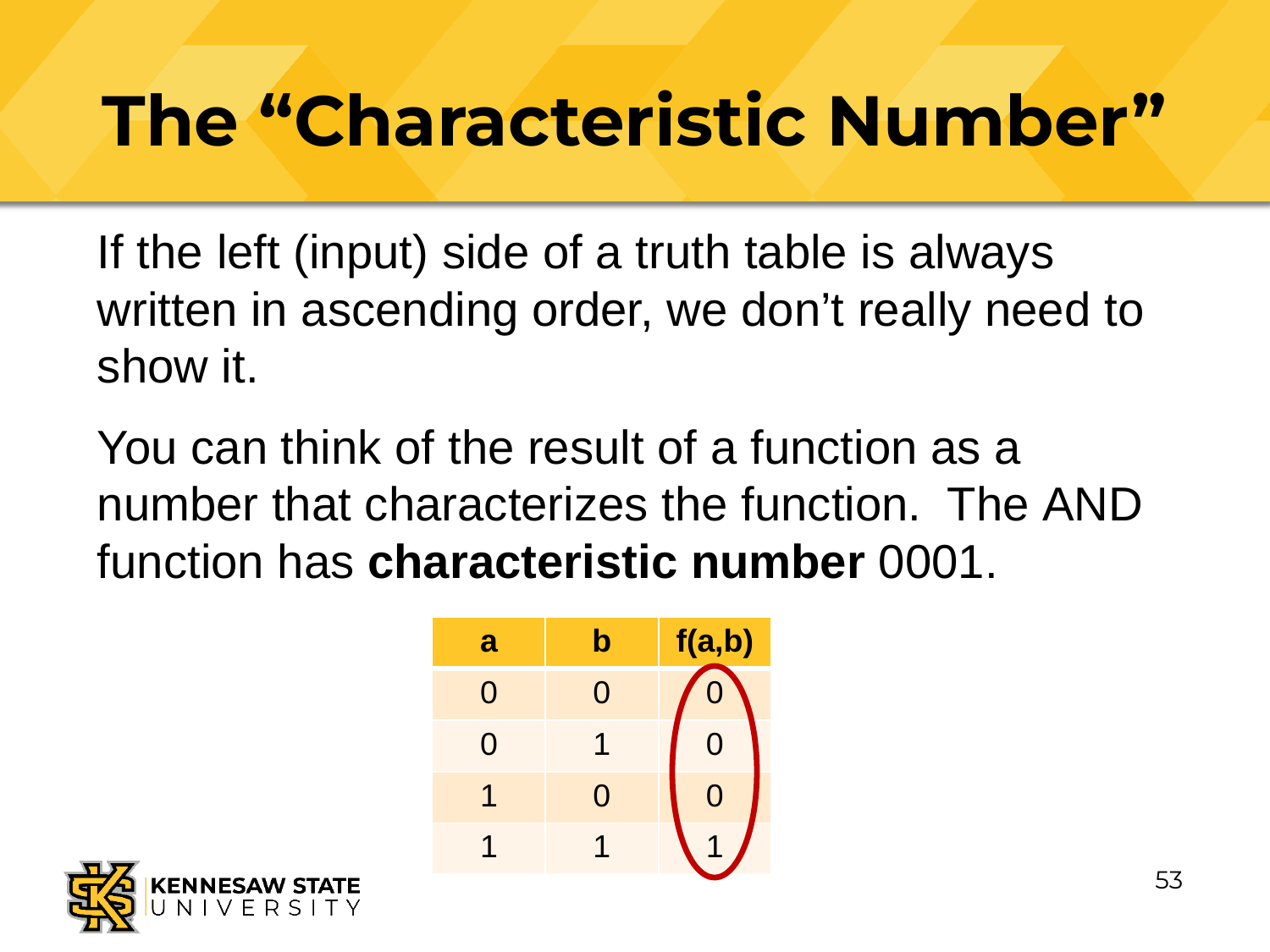

# The “Characteristic Number”
If the left (input) side of a truth table is always written in ascending order, we don’t really need to show it.
You can think of the result of a function as a number that characterizes the function.  The and function has characteristic number 0001.
| a | b | f(a,b) |
| --- | --- | --- |
| 0 | 0 | 0 |
| 0 | 1 | 0 |
| 1 | 0 | 0 |
| 1 | 1 | 1 |

53